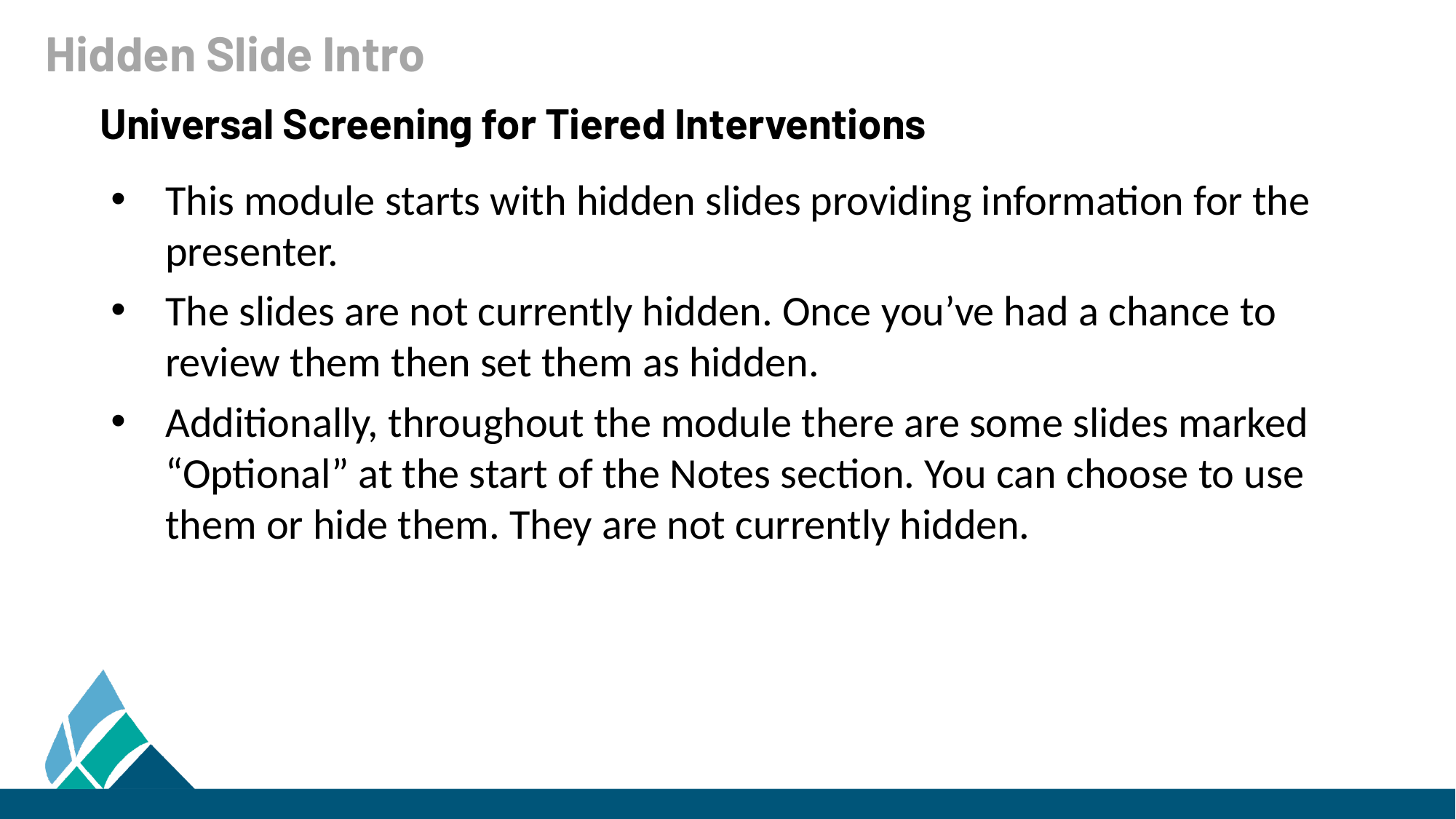

# Hidden Slide Intro
Universal Screening for Tiered Interventions
This module starts with hidden slides providing information for the presenter.
The slides are not currently hidden. Once you’ve had a chance to review them then set them as hidden.
Additionally, throughout the module there are some slides marked “Optional” at the start of the Notes section. You can choose to use them or hide them. They are not currently hidden.